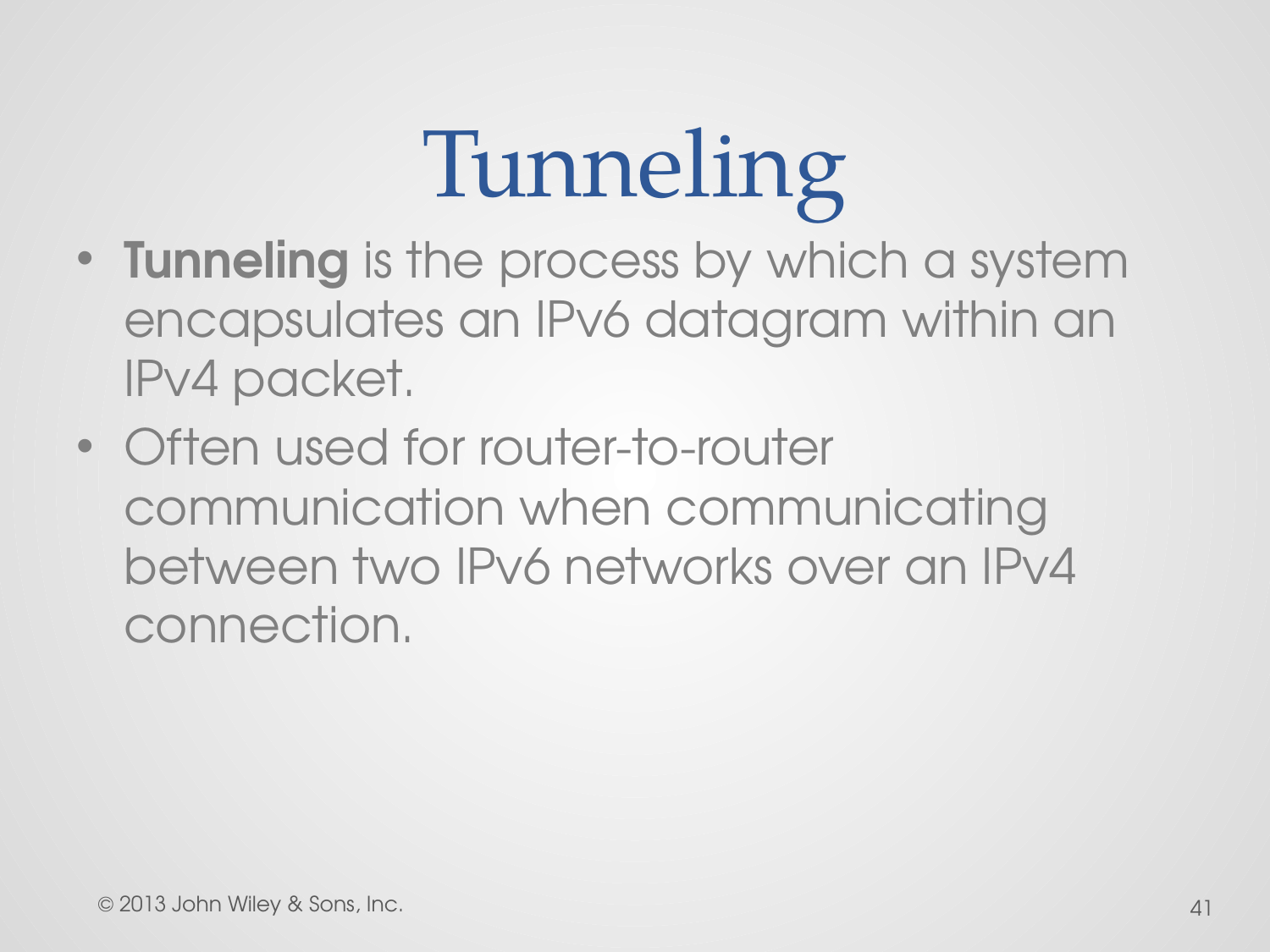

# Tunneling
Tunneling is the process by which a system encapsulates an IPv6 datagram within an IPv4 packet.
Often used for router-to-router communication when communicating between two IPv6 networks over an IPv4 connection.
© 2013 John Wiley & Sons, Inc.
41